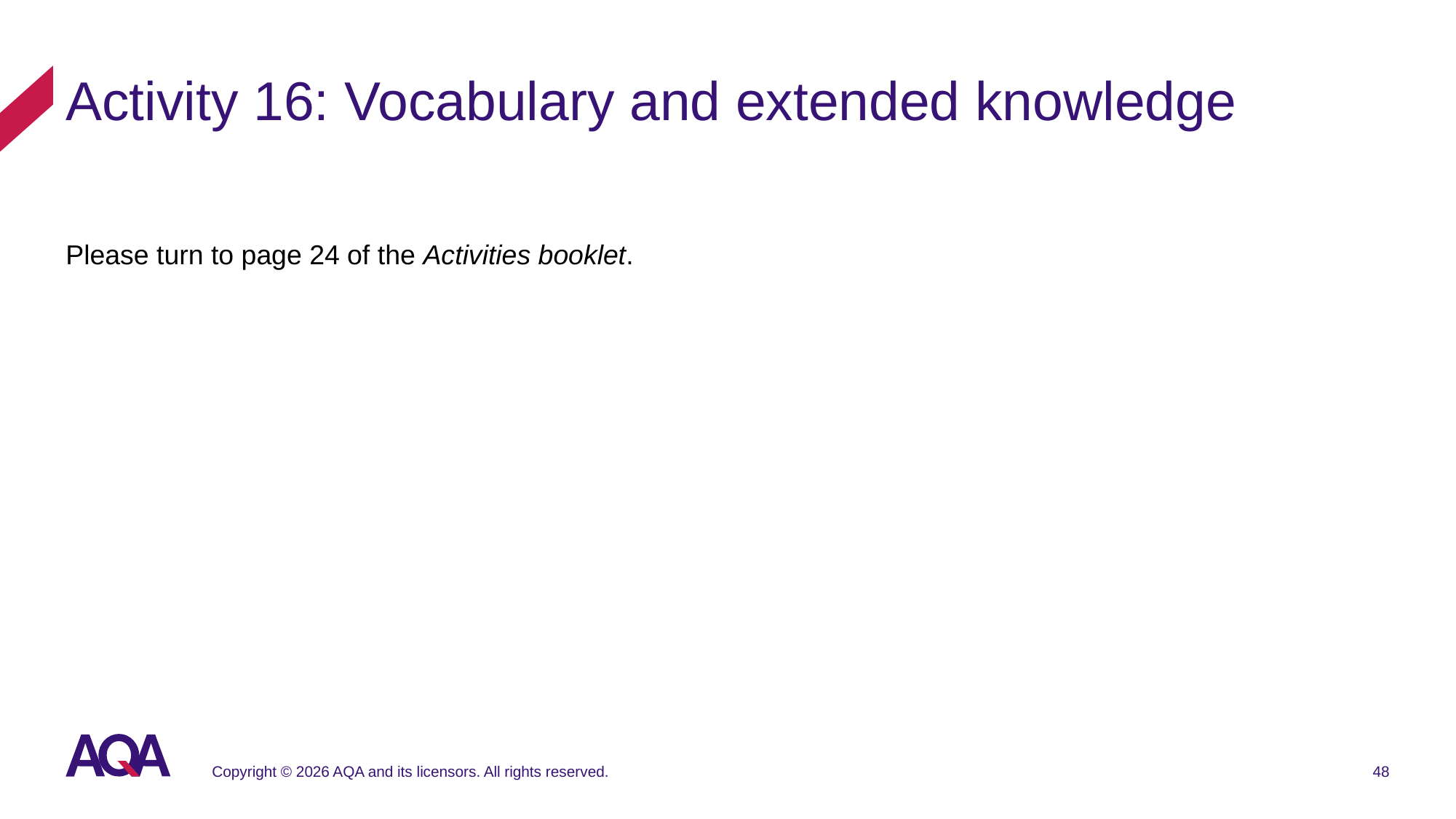

# Activity 16: Vocabulary and extended knowledge
Please turn to page 24 of the Activities booklet.

Copyright © 2026 AQA and its licensors. All rights reserved.
48